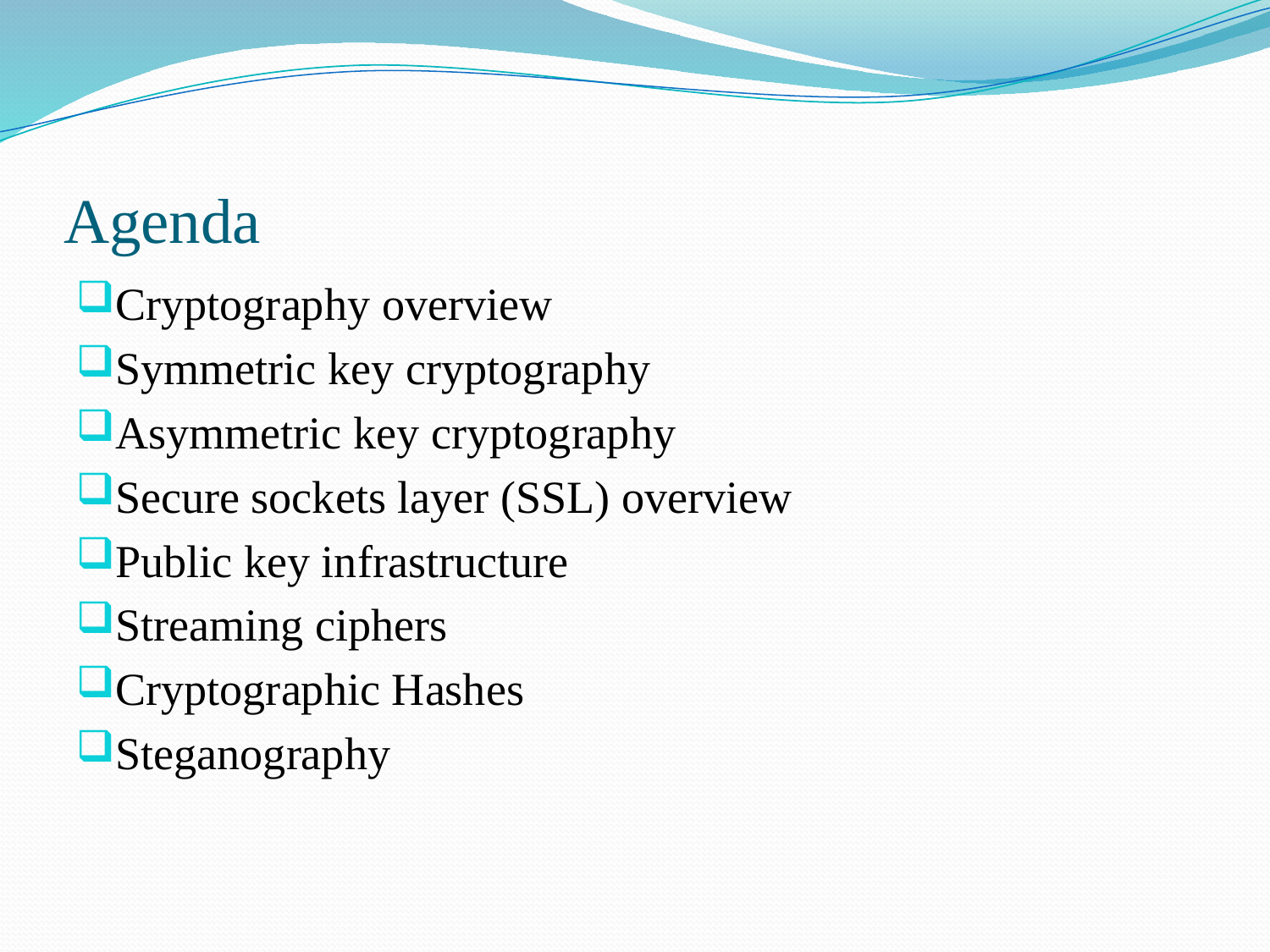

# Agenda
Cryptography overview
Symmetric key cryptography
Asymmetric key cryptography
Secure sockets layer (SSL) overview
Public key infrastructure
Streaming ciphers
Cryptographic Hashes
Steganography